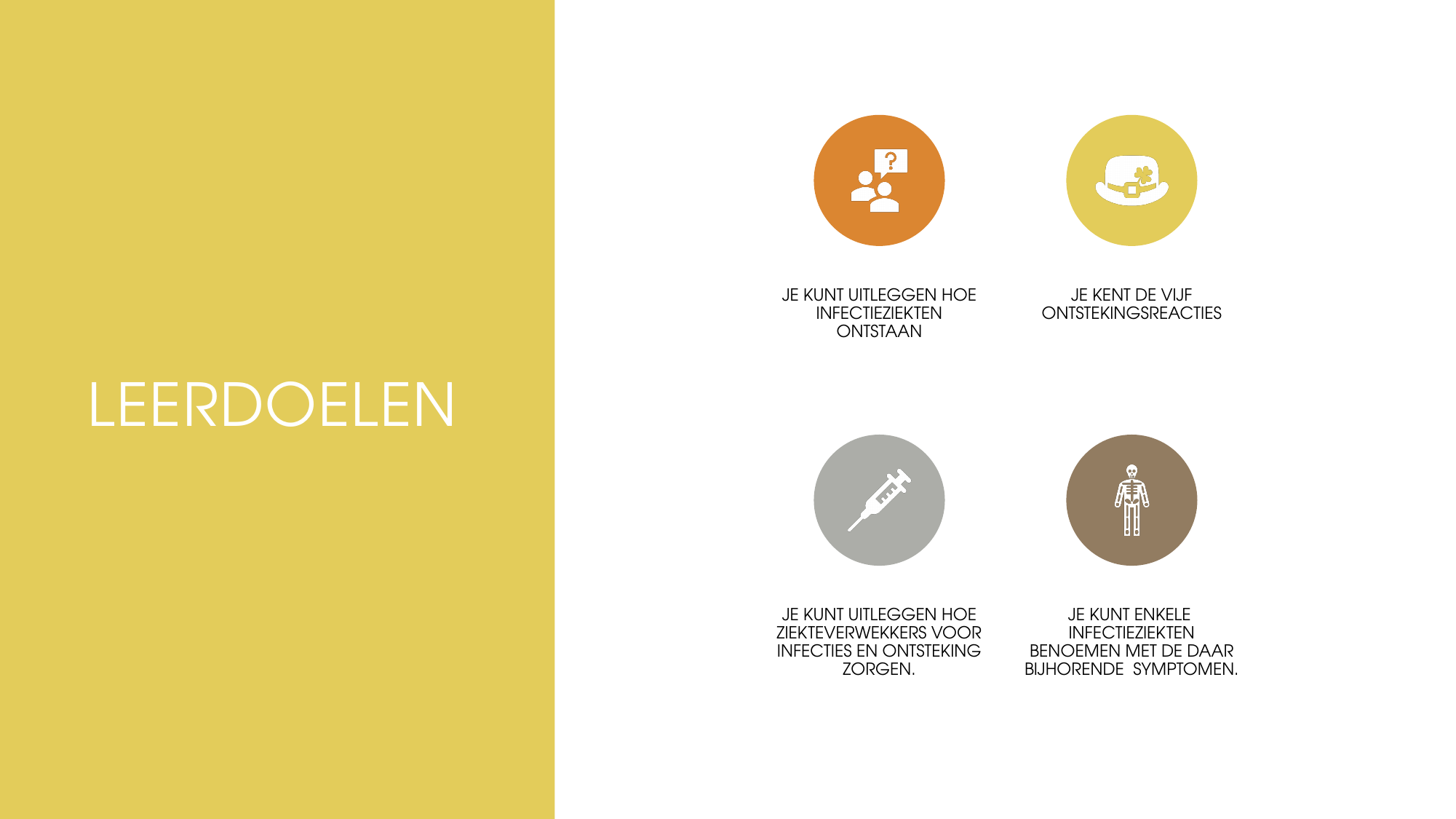

# Leerdoelen
Je kunt uitleggen hoe infectieziekten ontstaan
Je kent de vijf ontstekingsreacties
Je kunt uitleggen hoe ziekteverwekkers voor infecties en ontsteking zorgen.
Je kunt enkele  infectieziekten benoemen met de daar bijhorende  symptomen.